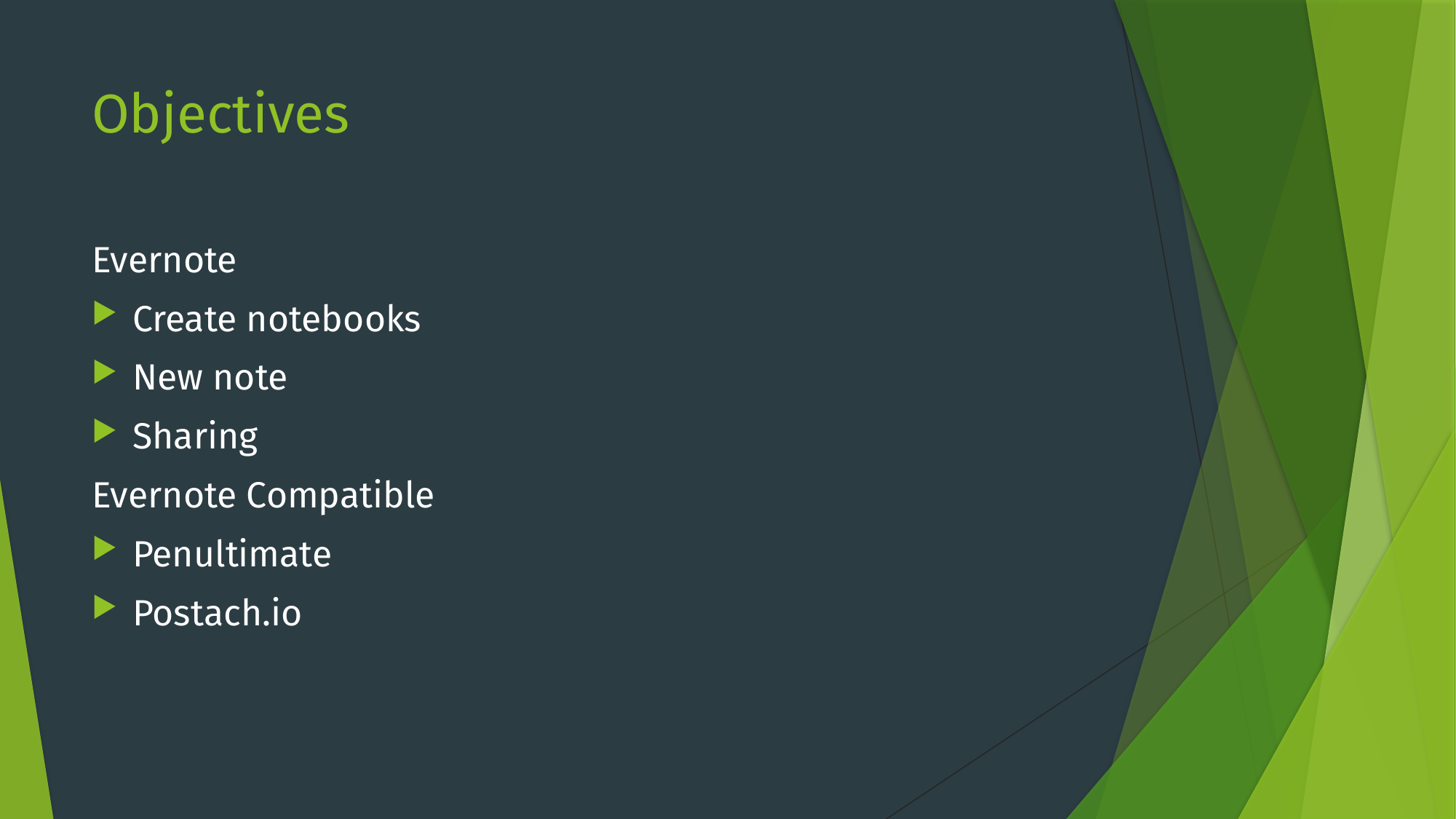

# Objectives
Evernote
Create notebooks
New note
Sharing
Evernote Compatible
Penultimate
Postach.io